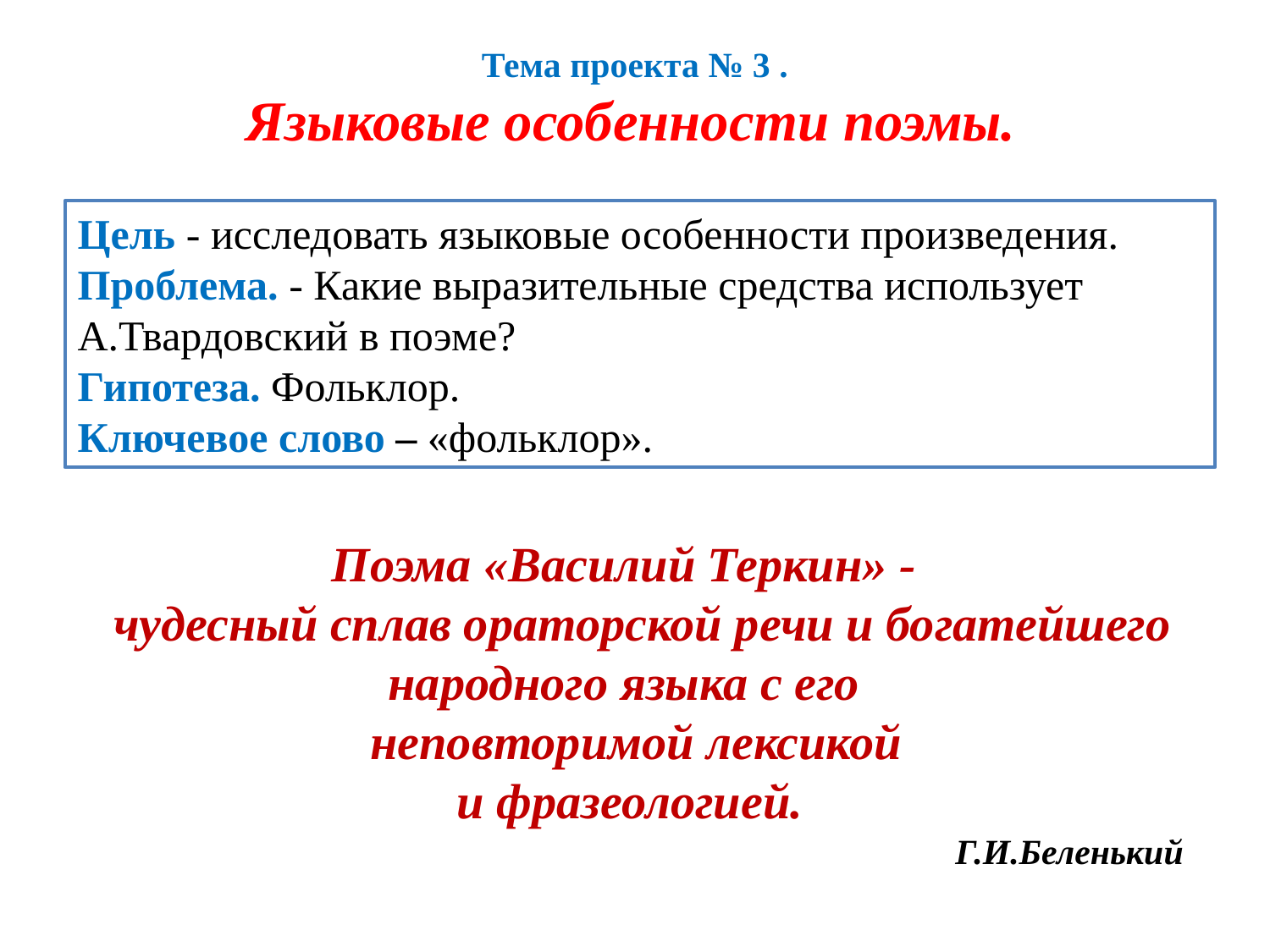

Тема проекта № 3 .
 Языковые особенности поэмы.
Цель - исследовать языковые особенности произведения.
Проблема. - Какие выразительные средства использует А.Твардовский в поэме?
Гипотеза. Фольклор.
Ключевое слово – «фольклор».
Поэма «Василий Теркин» -
  чудесный сплав ораторской речи и богатейшего народного языка с его
  неповторимой лексикой
и фразеологией.
Г.И.Беленький